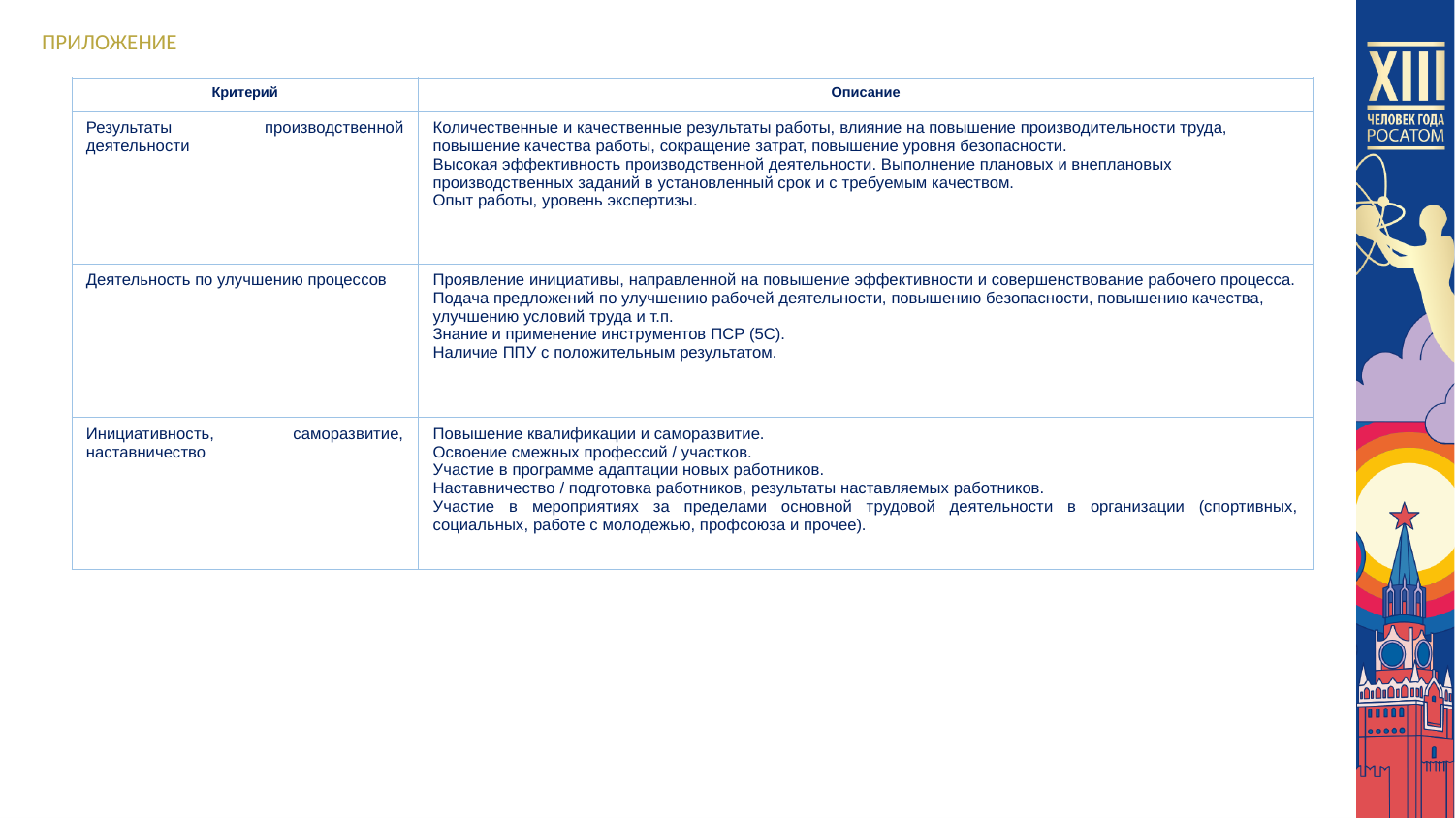

ПРИЛОЖЕНИЕ
| Критерий | Описание |
| --- | --- |
| Результаты производственной деятельности | Количественные и качественные результаты работы, влияние на повышение производительности труда, повышение качества работы, сокращение затрат, повышение уровня безопасности. Высокая эффективность производственной деятельности. Выполнение плановых и внеплановых производственных заданий в установленный срок и с требуемым качеством. Опыт работы, уровень экспертизы. |
| Деятельность по улучшению процессов | Проявление инициативы, направленной на повышение эффективности и совершенствование рабочего процесса. Подача предложений по улучшению рабочей деятельности, повышению безопасности, повышению качества, улучшению условий труда и т.п. Знание и применение инструментов ПСР (5С). Наличие ППУ с положительным результатом. |
| Инициативность, саморазвитие, наставничество | Повышение квалификации и саморазвитие. Освоение смежных профессий / участков. Участие в программе адаптации новых работников. Наставничество / подготовка работников, результаты наставляемых работников. Участие в мероприятиях за пределами основной трудовой деятельности в организации (спортивных, социальных, работе с молодежью, профсоюза и прочее). |